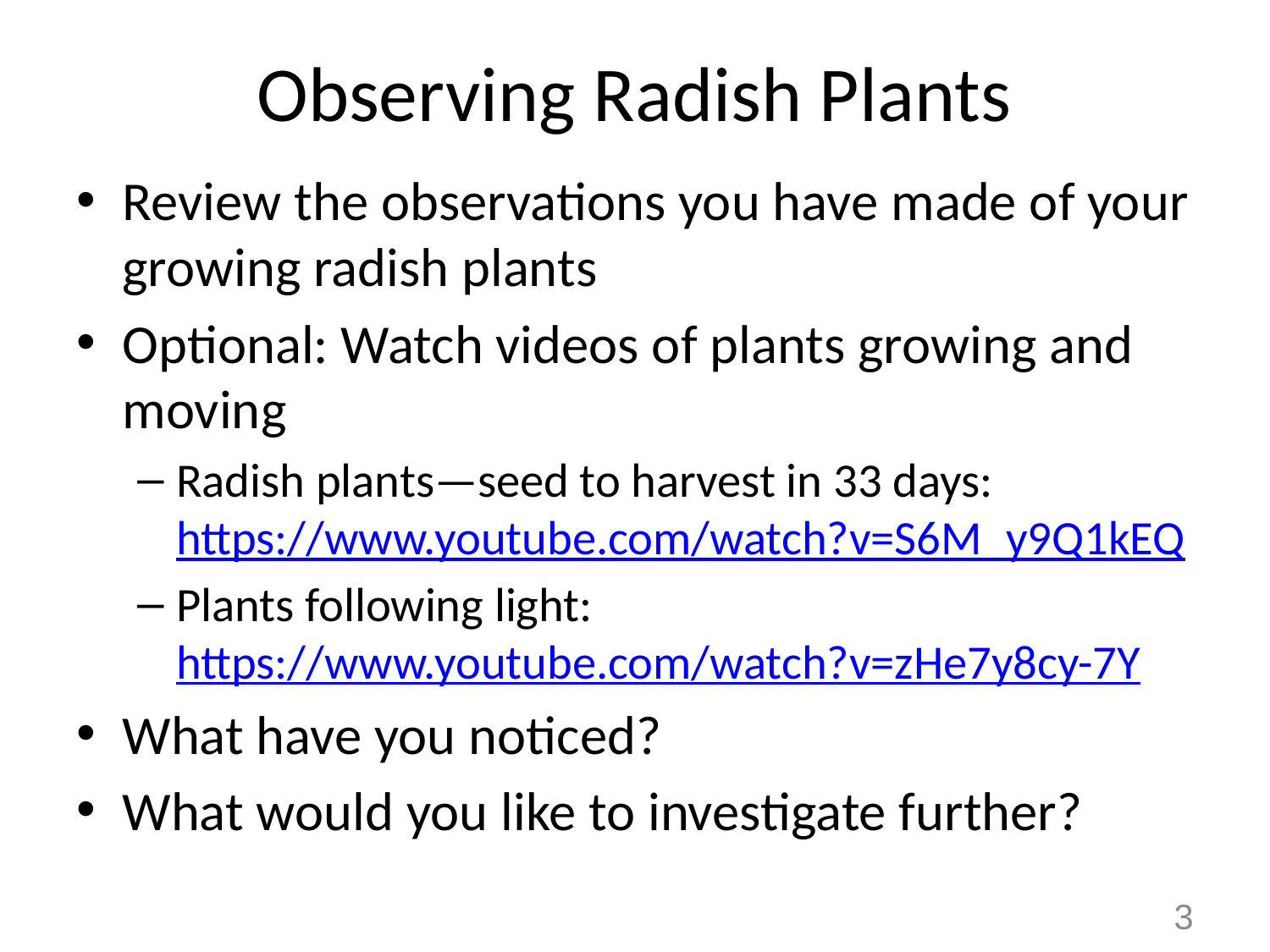

# Observing Radish Plants
Review the observations you have made of your growing radish plants
Optional: Watch videos of plants growing and moving
Radish plants—seed to harvest in 33 days: https://www.youtube.com/watch?v=S6M_y9Q1kEQ
Plants following light: https://www.youtube.com/watch?v=zHe7y8cy-7Y
What have you noticed?
What would you like to investigate further?
3